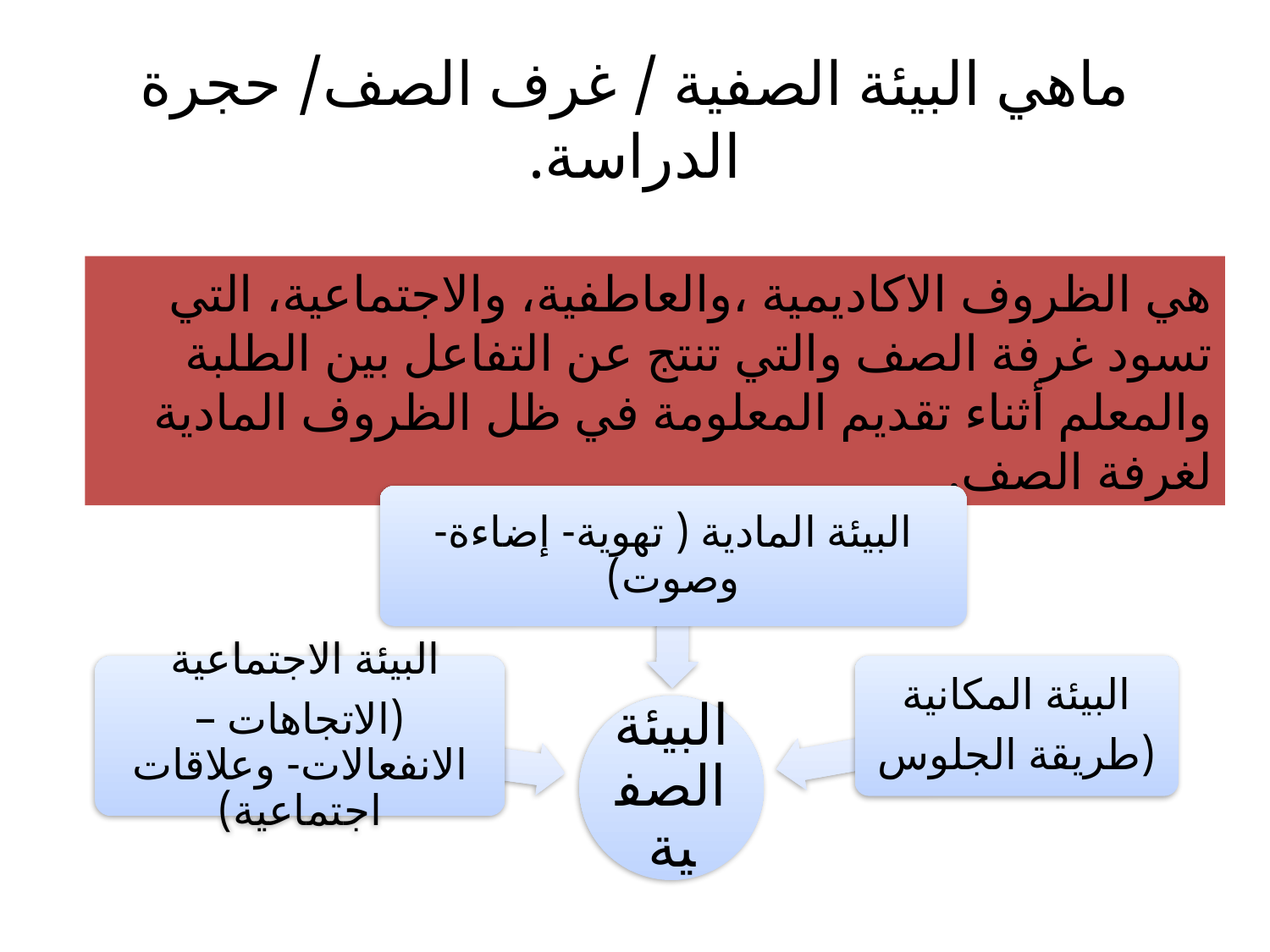

# ماهي البيئة الصفية / غرف الصف/ حجرة الدراسة.
هي الظروف الاكاديمية ،والعاطفية، والاجتماعية، التي تسود غرفة الصف والتي تنتج عن التفاعل بين الطلبة والمعلم أثناء تقديم المعلومة في ظل الظروف المادية لغرفة الصف.
البيئة الصفية
البيئة الاجتماعية
(الاتجاهات – الانفعالات- وعلاقات اجتماعية)
البيئة المادية ( تهوية- إضاءة- وصوت)
البيئة المكانية
(طريقة الجلوس